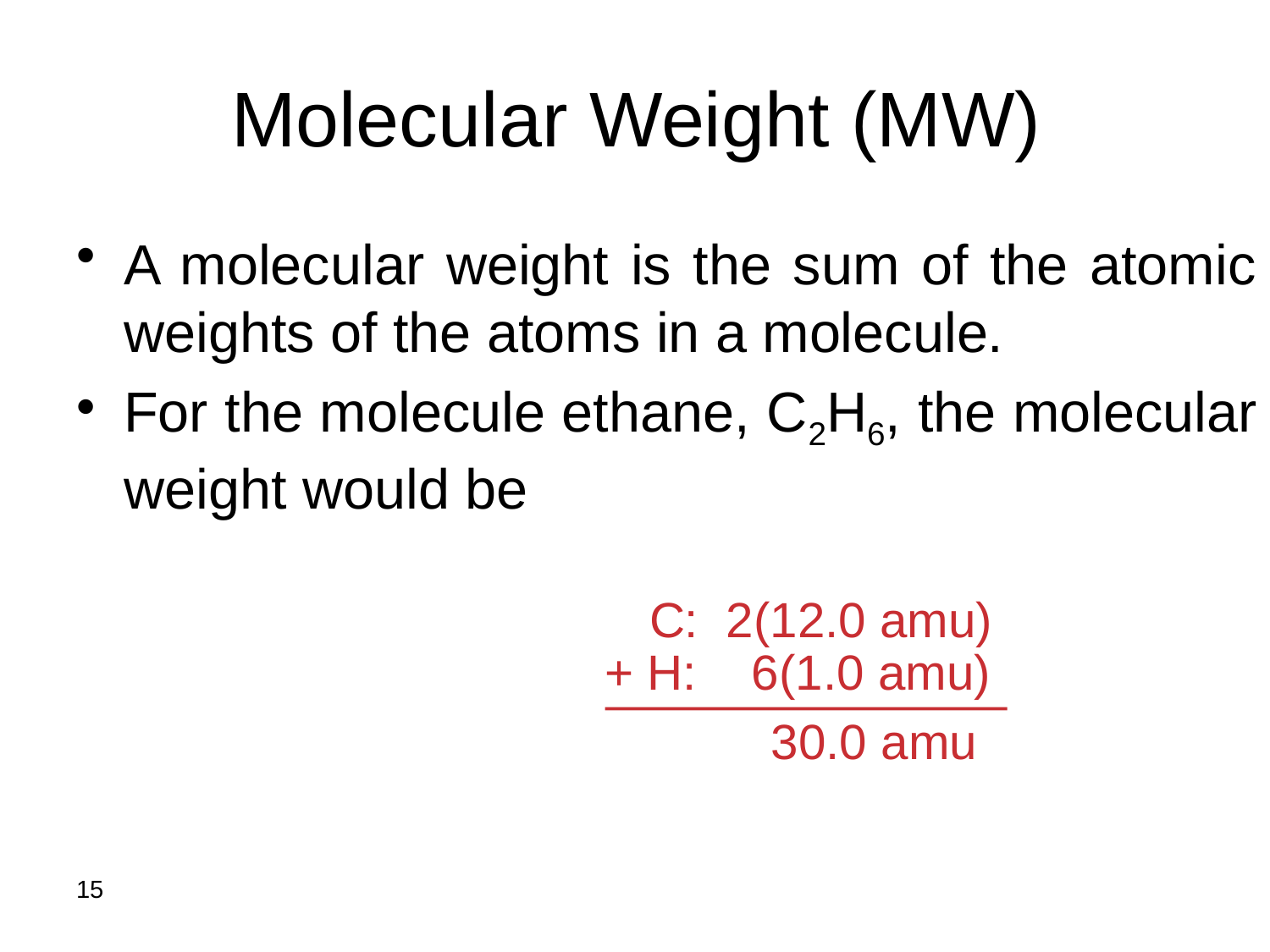

# Molecular Weight (MW)
A molecular weight is the sum of the atomic weights of the atoms in a molecule.
For the molecule ethane, C2H6, the molecular weight would be
C:  2(12.0 amu)
+ H:    6(1.0 amu)

30.0 amu
15